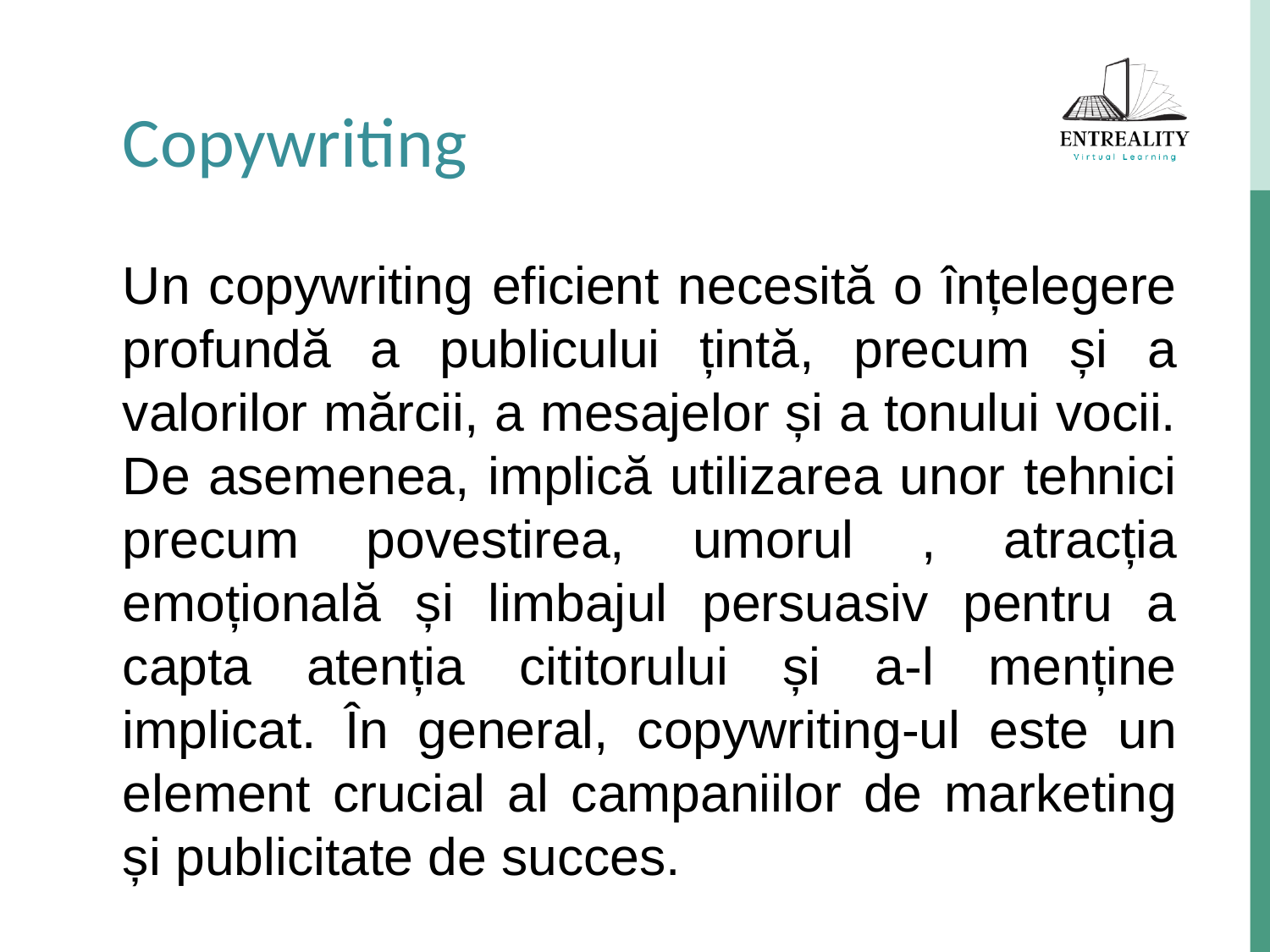

Copywriting
Un copywriting eficient necesită o înțelegere profundă a publicului țintă, precum și a valorilor mărcii, a mesajelor și a tonului vocii. De asemenea, implică utilizarea unor tehnici precum povestirea, umorul , atracția emoțională și limbajul persuasiv pentru a capta atenția cititorului și a-l menține implicat. În general, copywriting-ul este un element crucial al campaniilor de marketing și publicitate de succes.